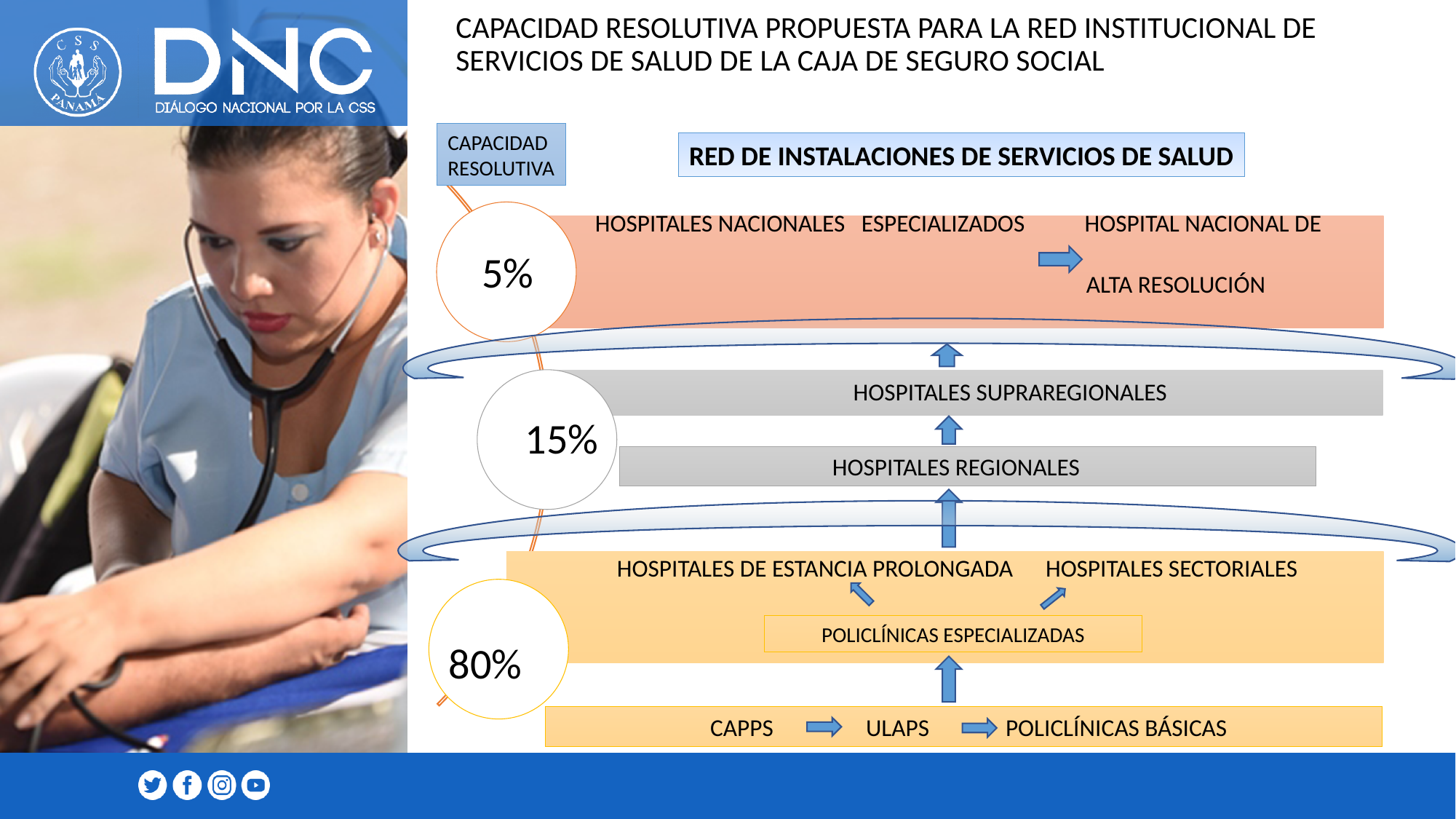

# CAPACIDAD RESOLUTIVA PROPUESTA PARA LA RED INSTITUCIONAL DE SERVICIOS DE SALUD DE LA CAJA DE SEGURO SOCIAL
CAPACIDAD
RESOLUTIVA
RED DE INSTALACIONES DE SERVICIOS DE SALUD
HOSPITALES NACIONALES   ESPECIALIZADOS           HOSPITAL NACIONAL DE
                                                                                          ALTA RESOLUCIÓN

   		HOSPITALES SUPRAREGIONALES
    HOSPITALES DE ESTANCIA PROLONGADA      HOSPITALES SECTORIALES
5%

15%

                                     HOSPITALES REGIONALES

POLICLÍNICAS ESPECIALIZADAS
80%

  CAPPS                 ULAPS              POLICLÍNICAS BÁSICAS